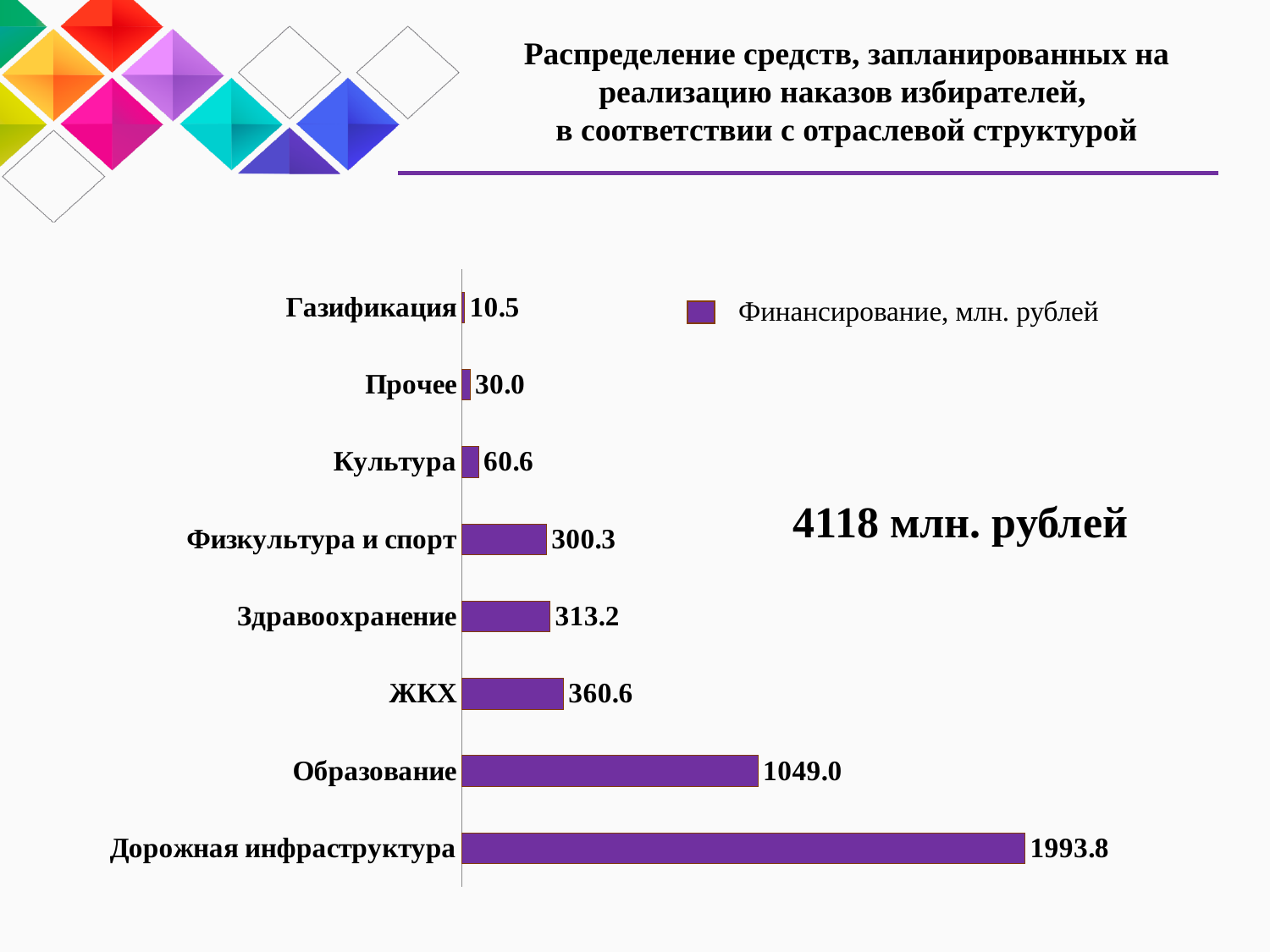

Распределение средств, запланированных на реализацию наказов избирателей,
в соответствии с отраслевой структурой

### Chart

| Category | Ряд 1 |
|---|---|
| Дорожная инфраструктура | 1993.8 |
| Образование | 1049.0 |
| ЖКХ | 360.6 |
| Здравоохранение | 313.2 |
| Физкультура и спорт | 300.3 |
| Культура | 60.6 |
| Прочее | 30.0 |
| Газификация | 10.5 |
Финансирование, млн. рублей
4118 млн. рублей